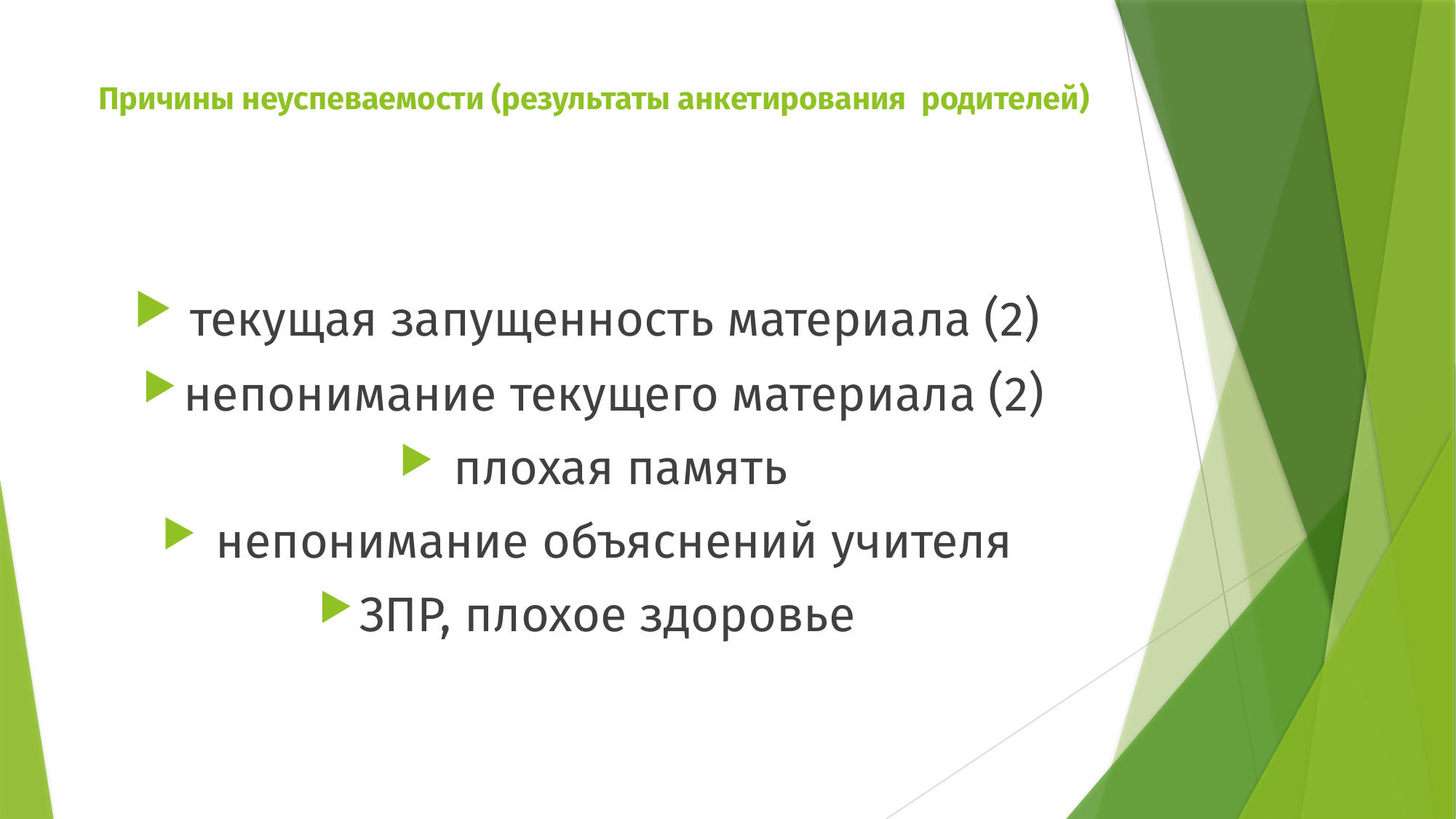

# Причины неуспеваемости (результаты анкетирования  родителей)
 текущая запущенность материала (2)
непонимание текущего материала (2)
 плохая память
 непонимание объяснений учителя
ЗПР, плохое здоровье